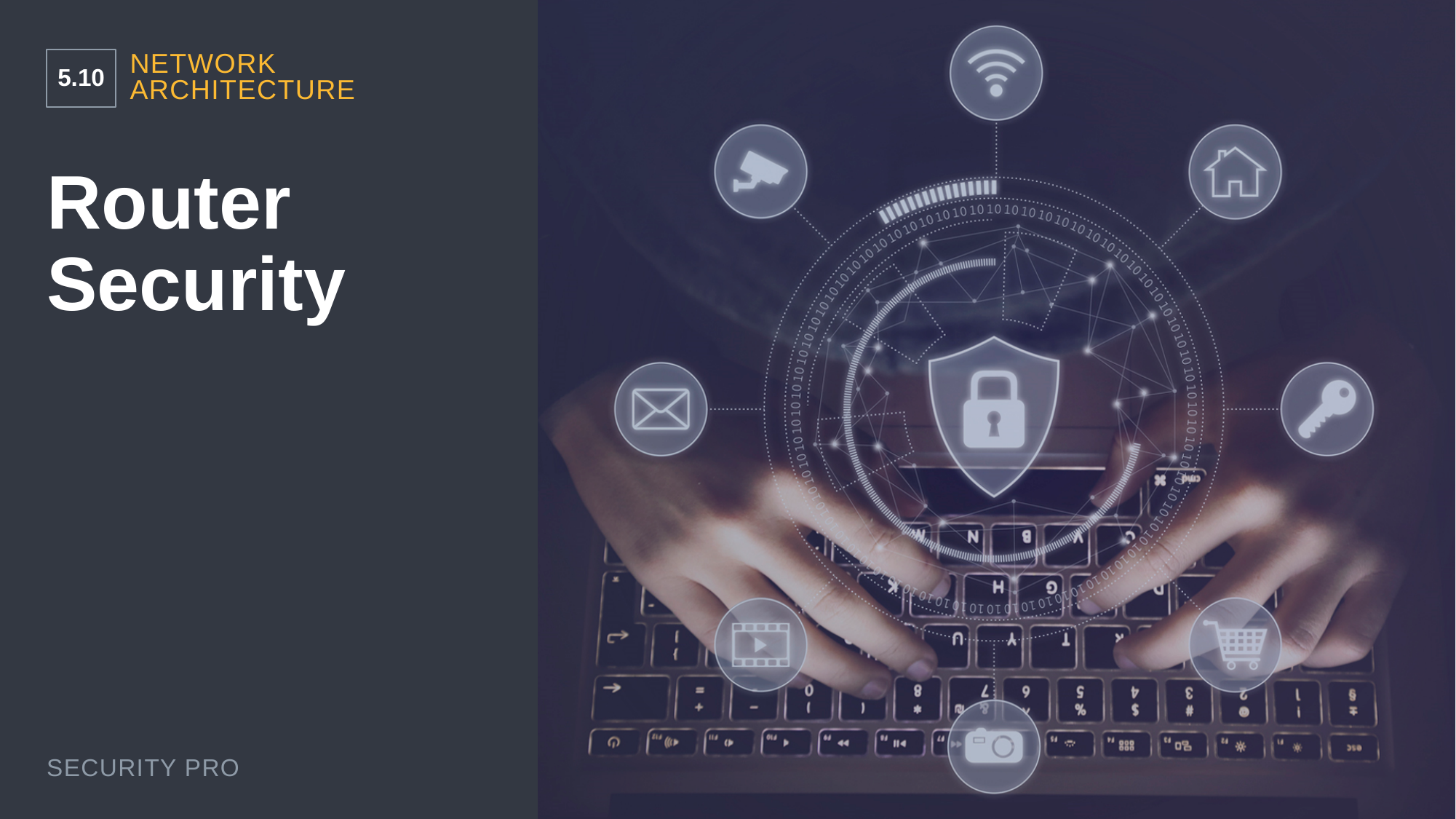

5.10
Network Architecture
# Router Security
Security Pro